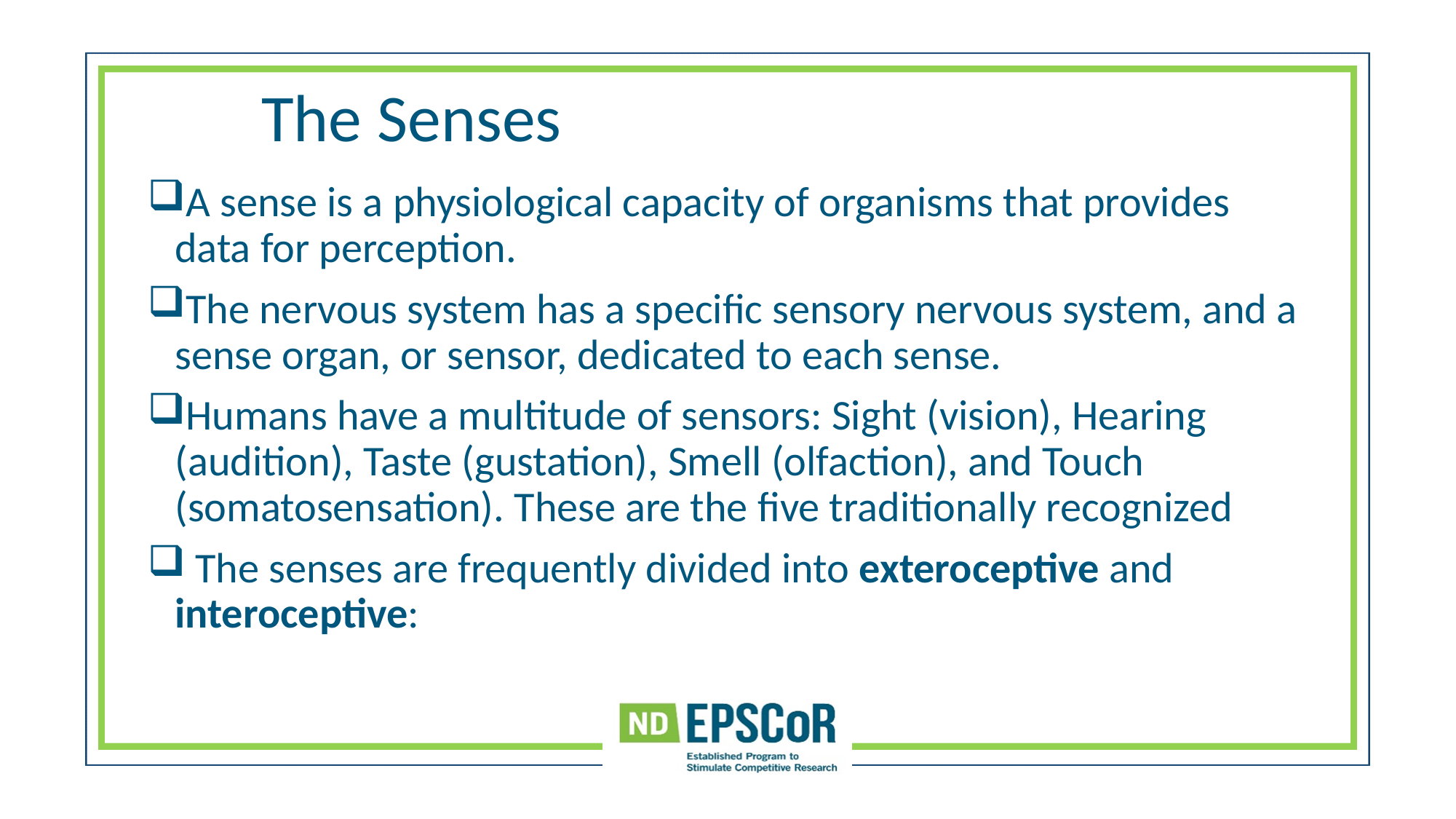

# The Senses
A sense is a physiological capacity of organisms that provides data for perception.
The nervous system has a specific sensory nervous system, and a sense organ, or sensor, dedicated to each sense.
Humans have a multitude of sensors: Sight (vision), Hearing (audition), Taste (gustation), Smell (olfaction), and Touch (somatosensation). These are the five traditionally recognized
 The senses are frequently divided into exteroceptive and interoceptive: